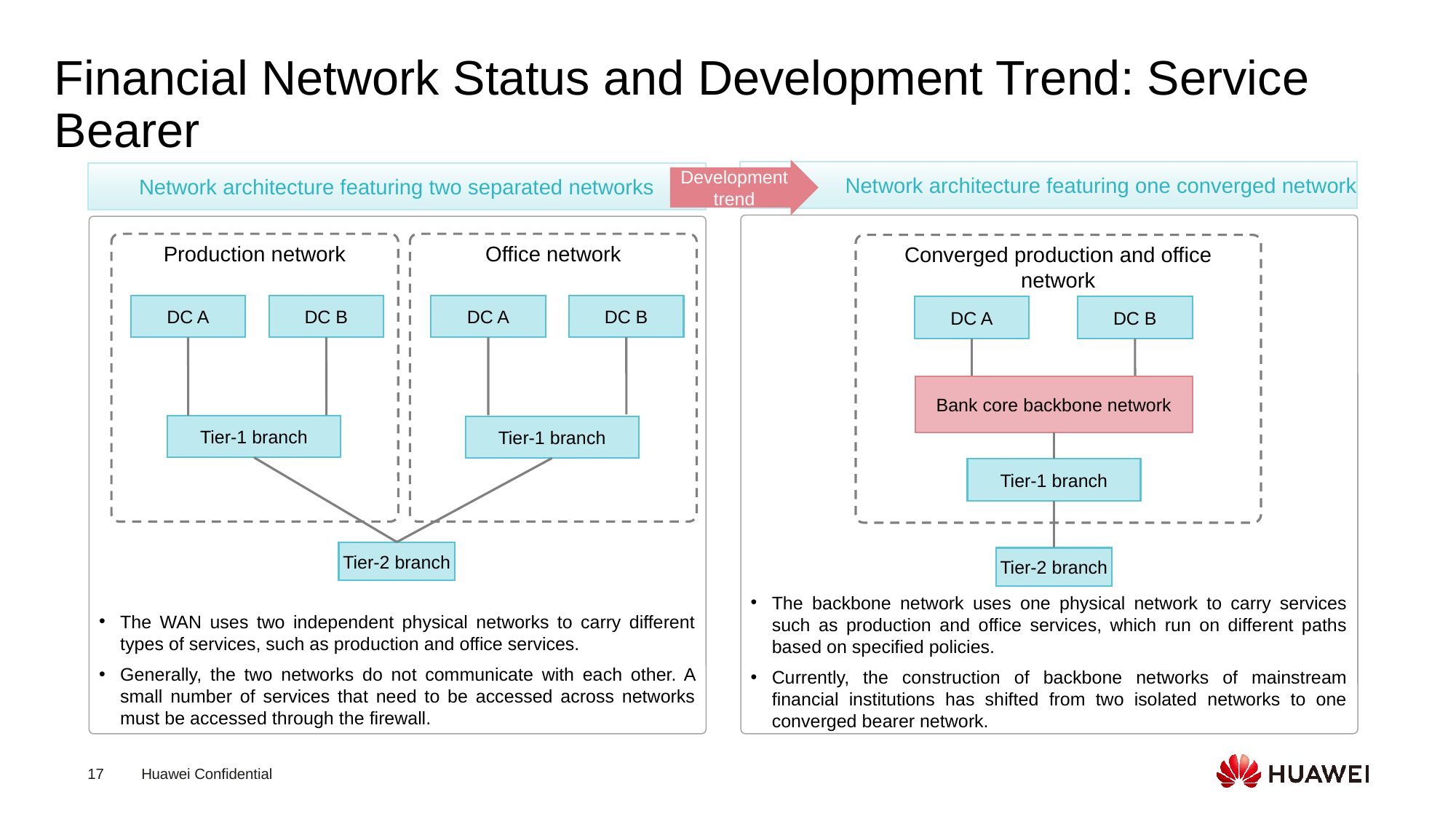

# Financial Network Status and Development Trend: Service Bearer
Development trend
Network architecture featuring one converged network
Network architecture featuring two separated networks

The backbone network uses one physical network to carry services such as production and office services, which run on different paths based on specified policies.
Currently, the construction of backbone networks of mainstream financial institutions has shifted from two isolated networks to one converged bearer network.

The WAN uses two independent physical networks to carry different types of services, such as production and office services.
Generally, the two networks do not communicate with each other. A small number of services that need to be accessed across networks must be accessed through the firewall.
Production network
Office network
Converged production and office network
DC A
DC B
DC A
DC B
DC A
DC B
Bank core backbone network
Tier-1 branch
Tier-1 branch
Tier-1 branch
Tier-2 branch
Tier-2 branch